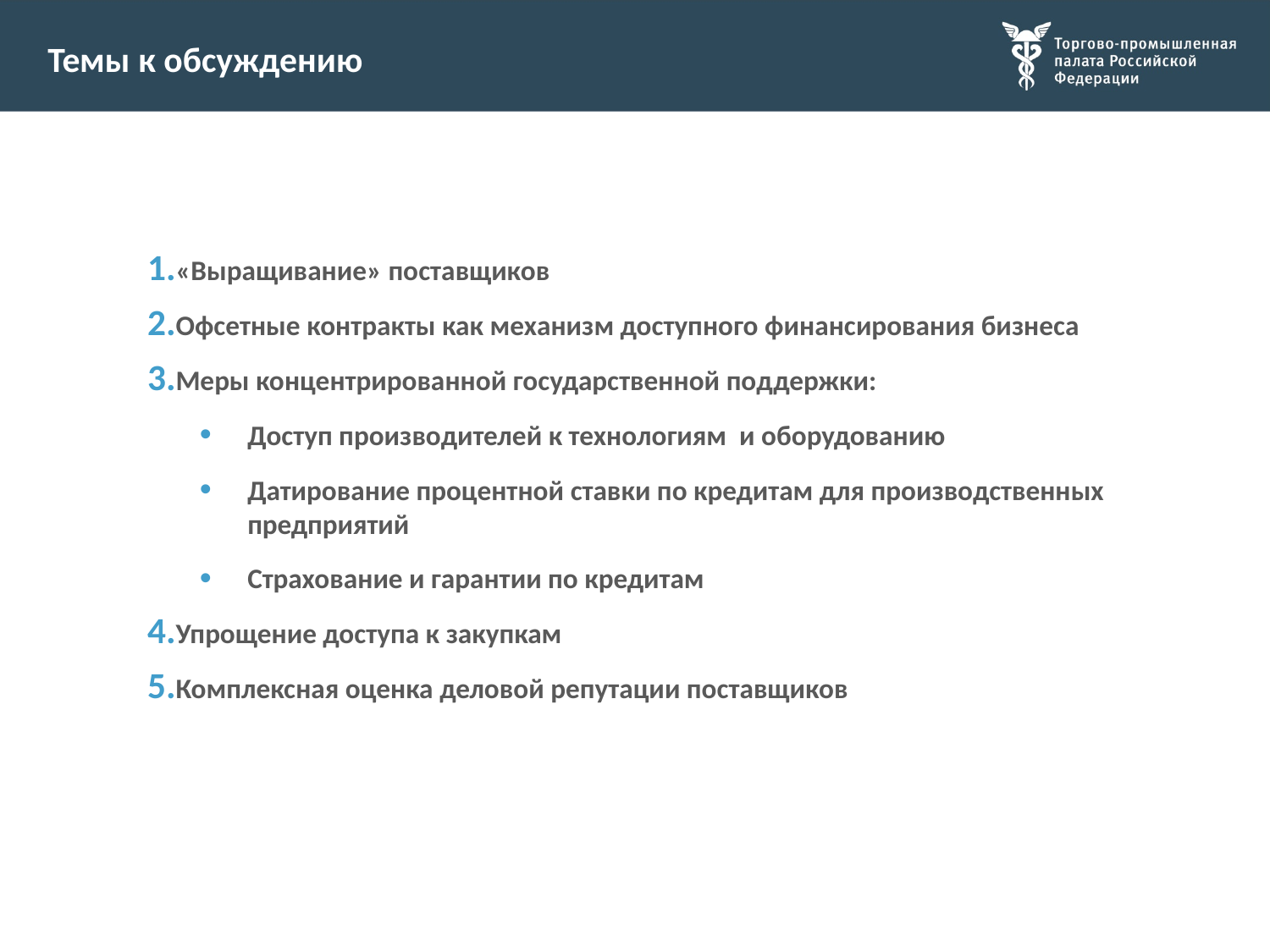

# Темы к обсуждению
«Выращивание» поставщиков
Офсетные контракты как механизм доступного финансирования бизнеса
Меры концентрированной государственной поддержки:
Доступ производителей к технологиям  и оборудованию
Датирование процентной ставки по кредитам для производственных предприятий
Страхование и гарантии по кредитам
Упрощение доступа к закупкам
Комплексная оценка деловой репутации поставщиков